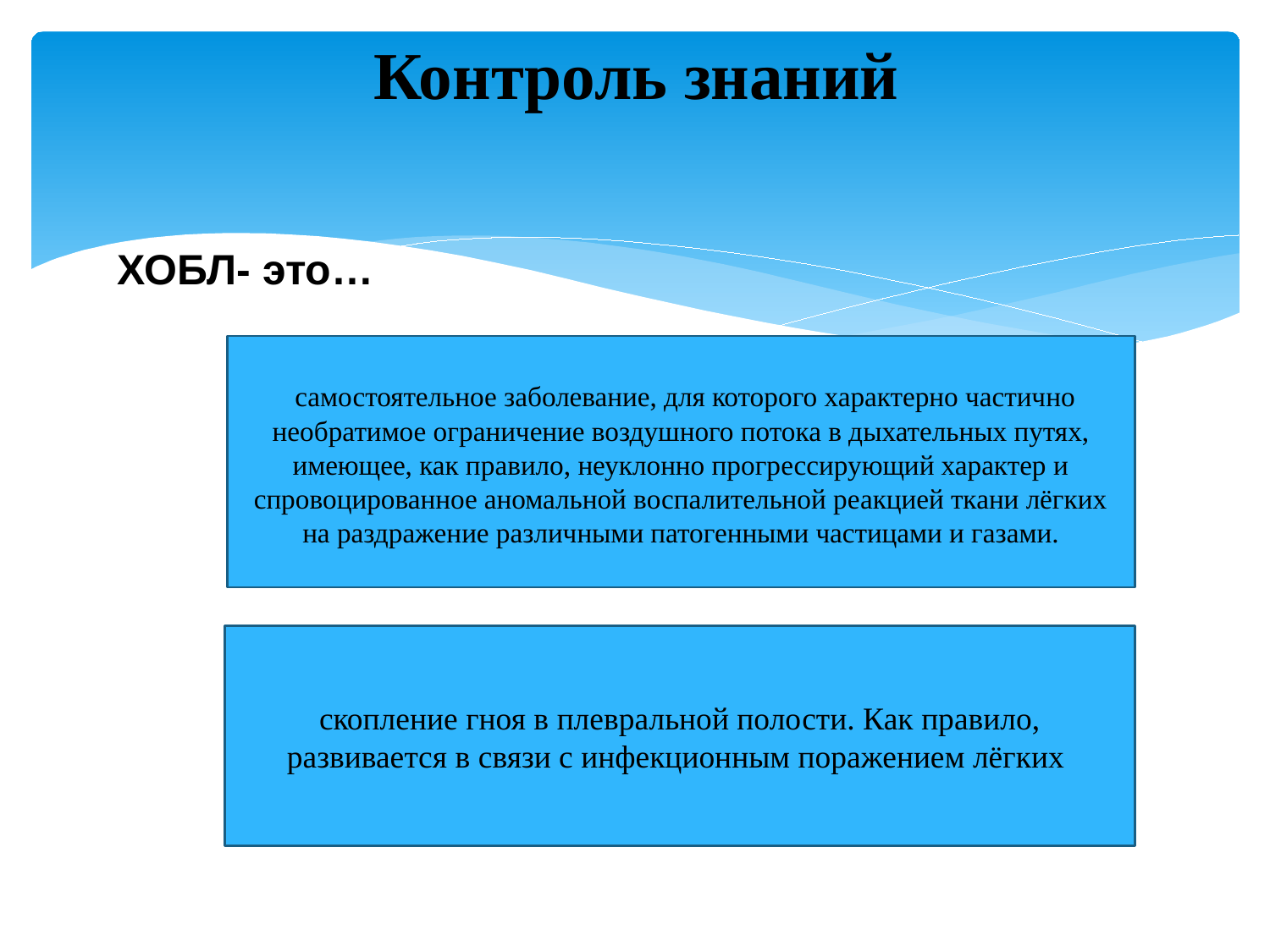

# Контроль знаний
ХОБЛ- это…
 самостоятельное заболевание, для которого характерно частично необратимое ограничение воздушного потока в дыхательных путях, имеющее, как правило, неуклонно прогрессирующий характер и спровоцированное аномальной воспалительной реакцией ткани лёгких на раздражение различными патогенными частицами и газами.
скопление гноя в плевральной полости. Как правило, развивается в связи с инфекционным поражением лёгких